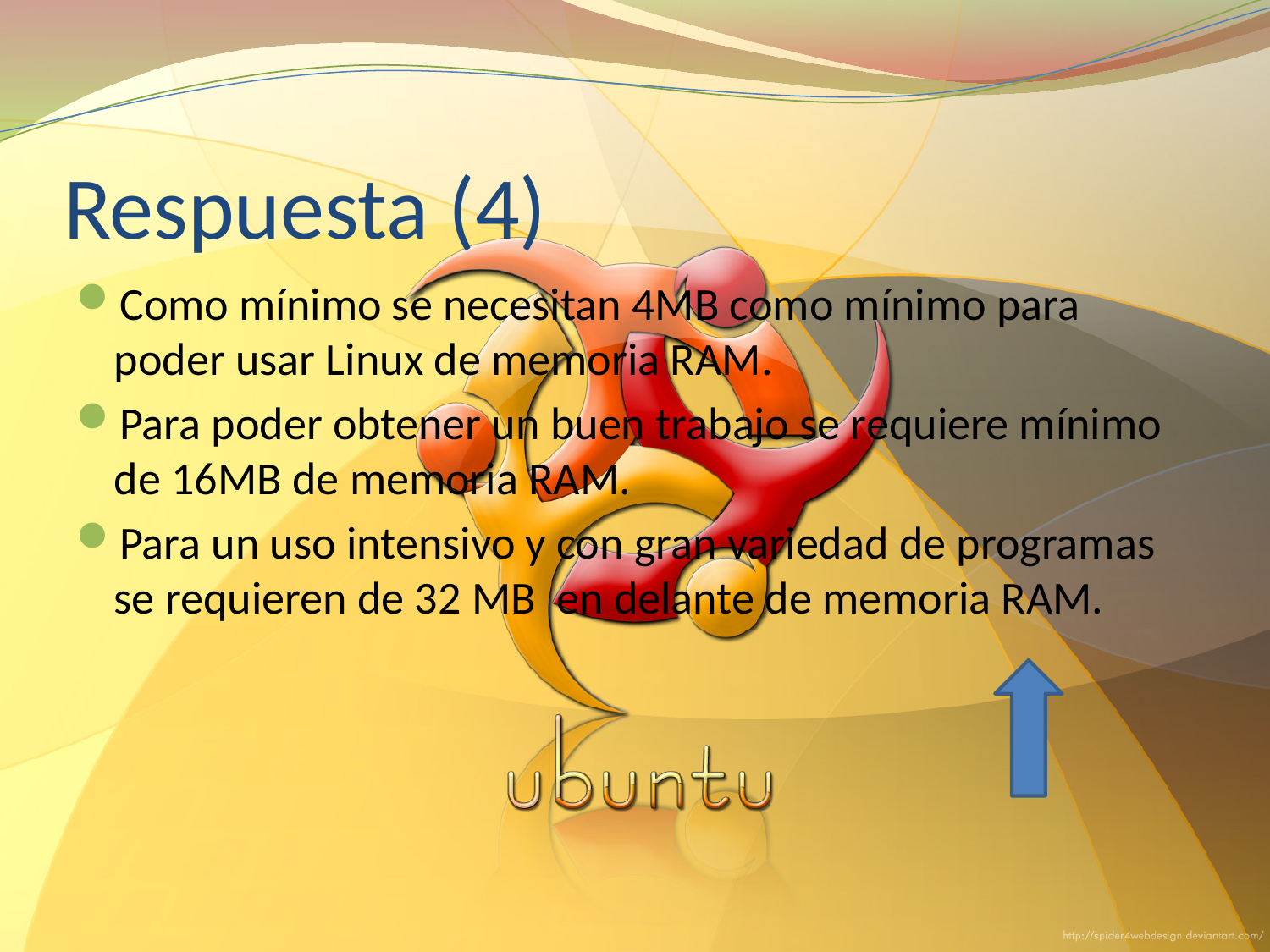

# Respuesta (4)
Como mínimo se necesitan 4MB como mínimo para poder usar Linux de memoria RAM.
Para poder obtener un buen trabajo se requiere mínimo de 16MB de memoria RAM.
Para un uso intensivo y con gran variedad de programas se requieren de 32 MB  en delante de memoria RAM.